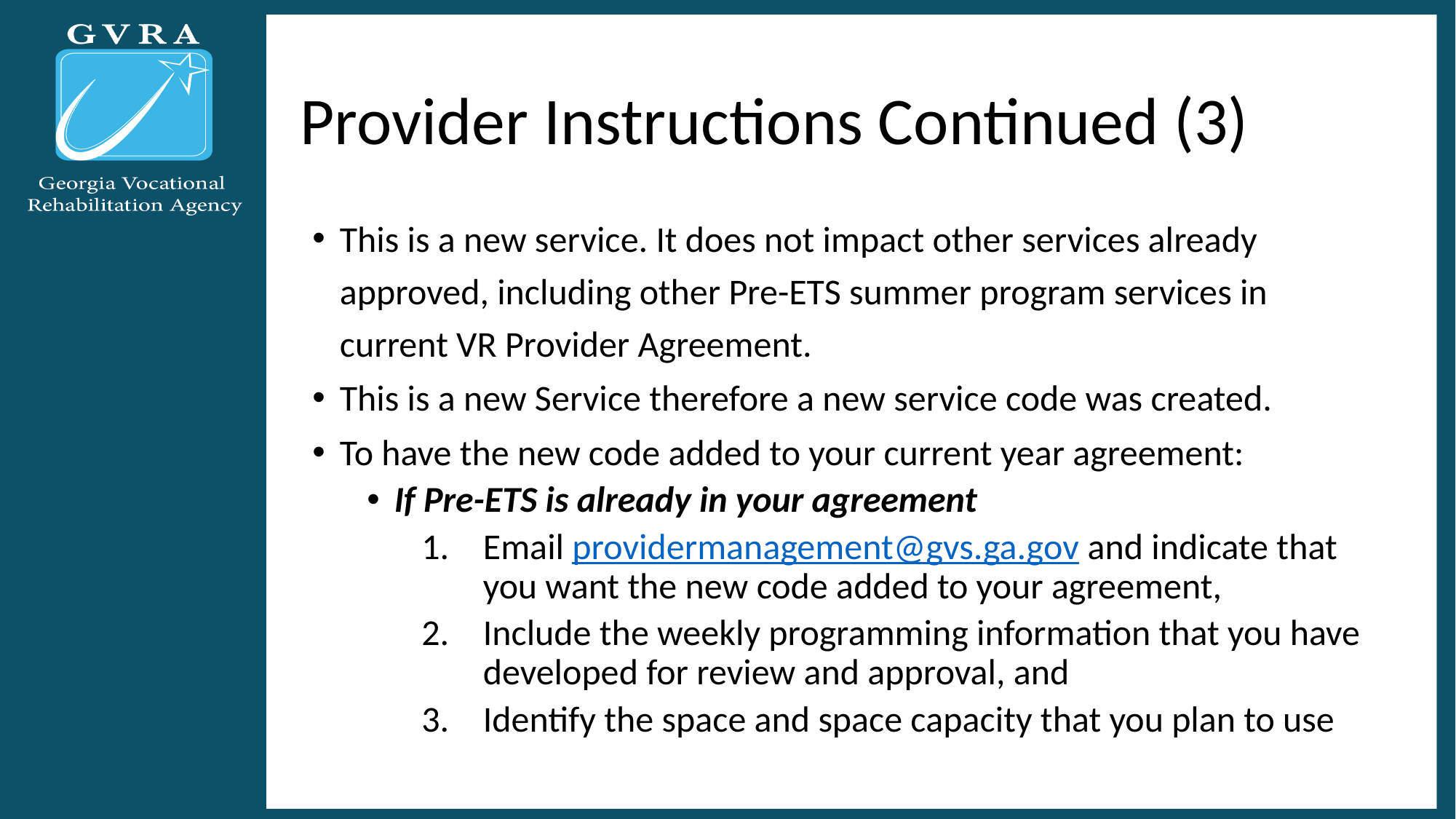

# Provider Instructions Continued (3)
This is a new service. It does not impact other services already approved, including other Pre-ETS summer program services in current VR Provider Agreement.
This is a new Service therefore a new service code was created.
To have the new code added to your current year agreement:
If Pre-ETS is already in your agreement
Email providermanagement@gvs.ga.gov and indicate that you want the new code added to your agreement,
Include the weekly programming information that you have developed for review and approval, and
Identify the space and space capacity that you plan to use